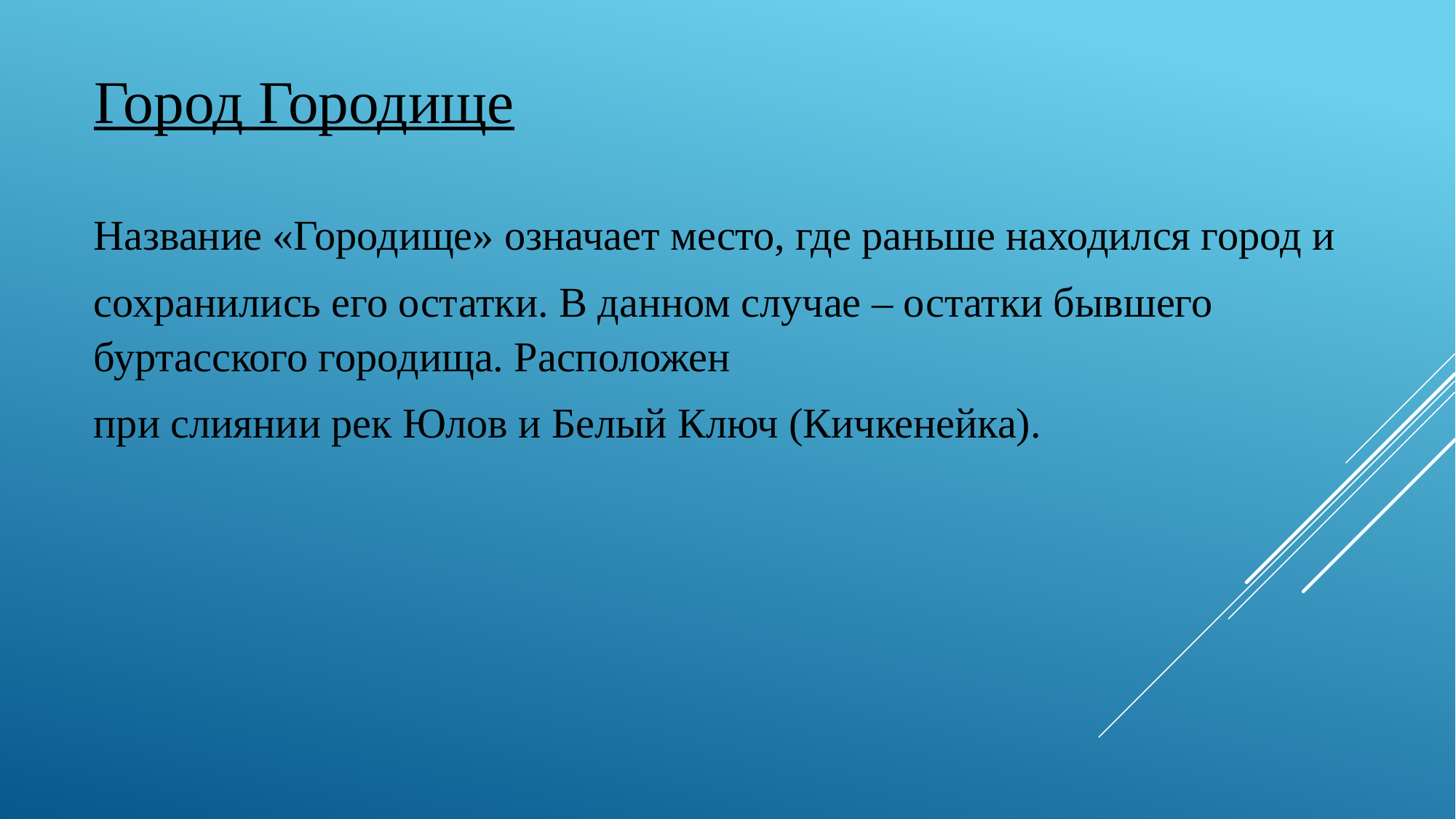

Город Городище
Название «Городище» означает место, где раньше находился город и
сохранились его остатки. В данном случае – остатки бывшего буртасского городища. Расположен
при слиянии рек Юлов и Белый Ключ (Кичкенейка).